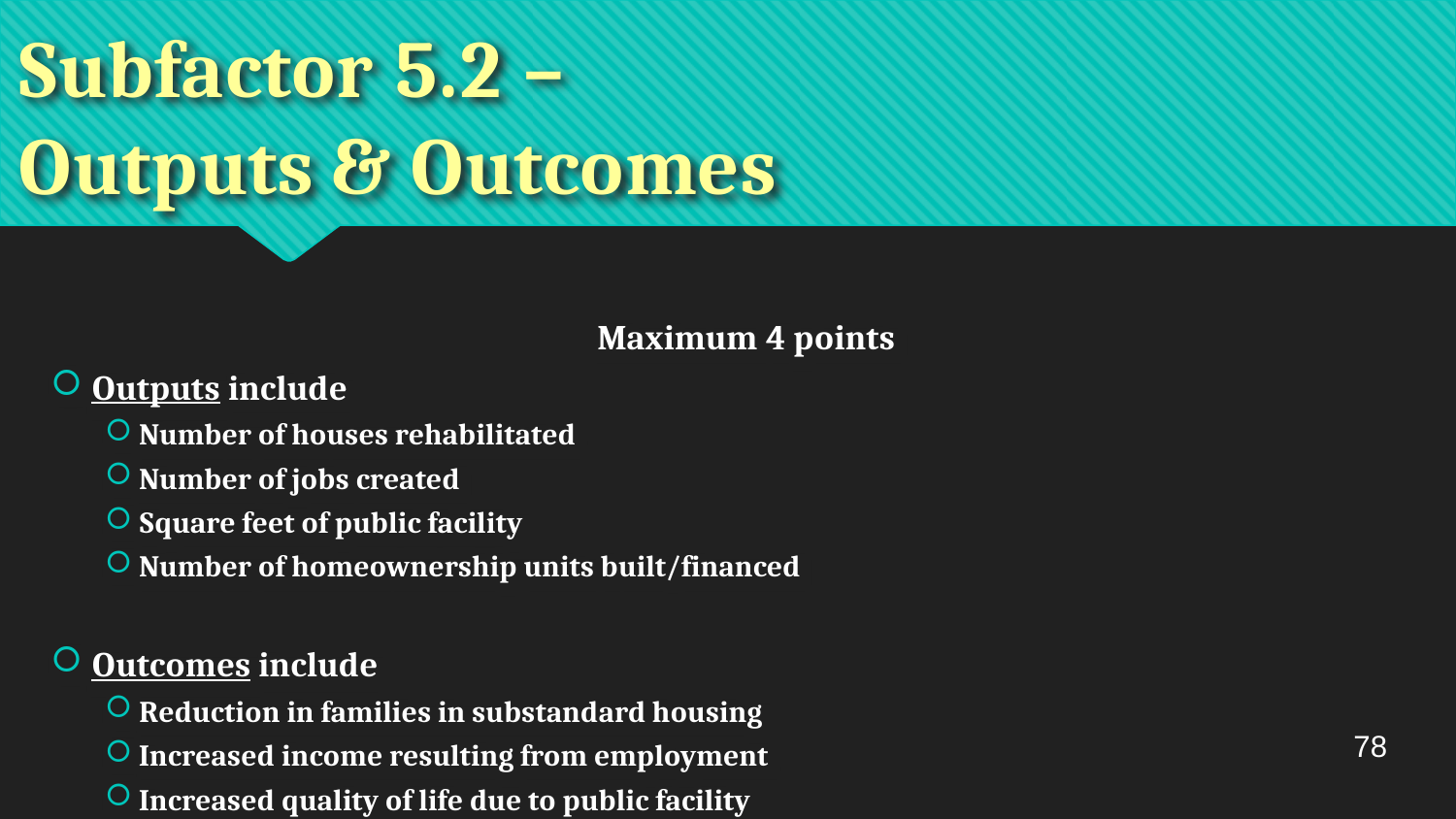

# Subfactor 5.2 – Outputs & Outcomes
Maximum 4 points
Outputs include
Number of houses rehabilitated
Number of jobs created
Square feet of public facility
Number of homeownership units built/financed

Outcomes include
Reduction in families in substandard housing
Increased income resulting from employment
Increased quality of life due to public facility
Increased economic self sufficiency of beneficiaries

78